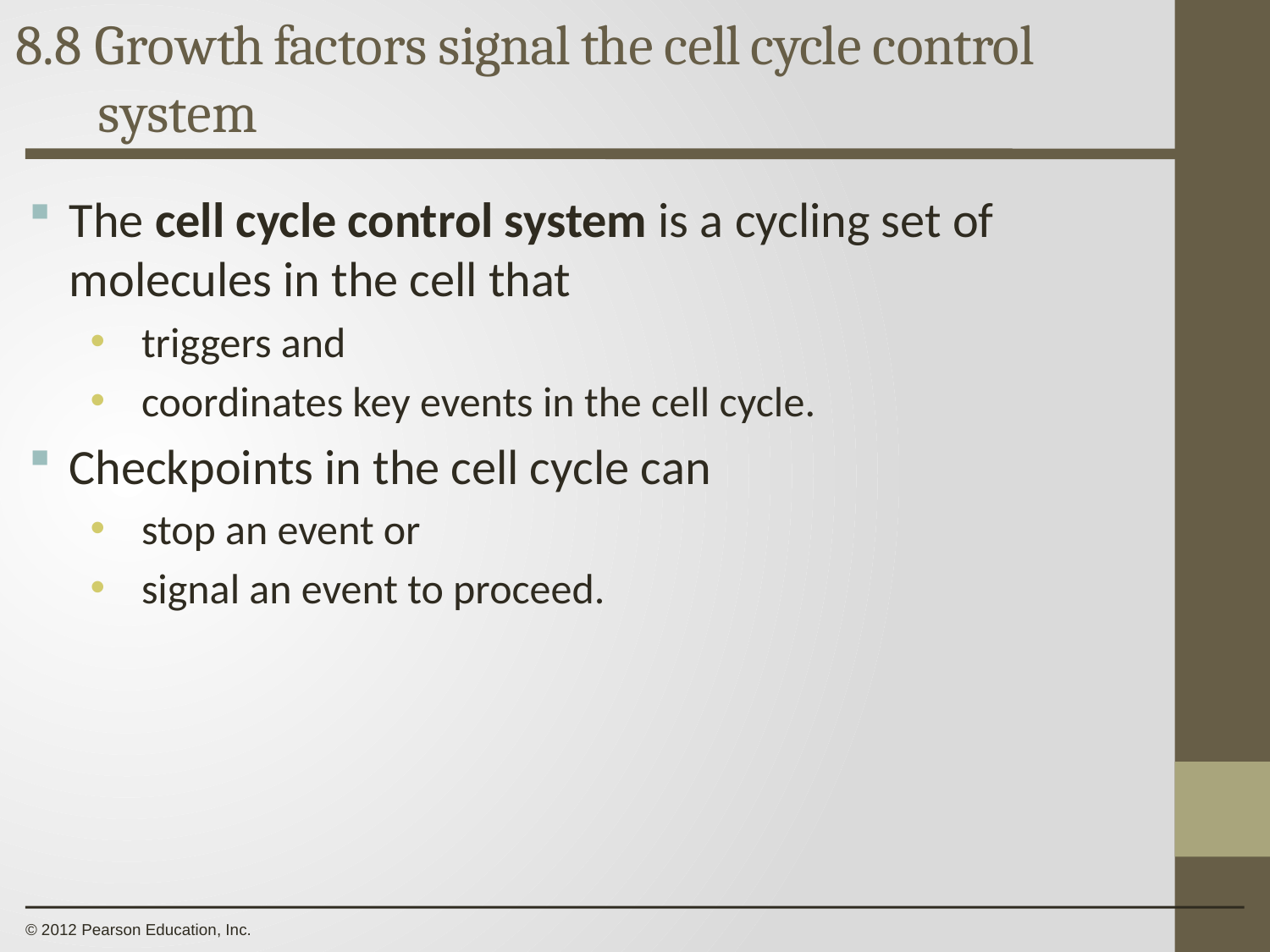

8.8 Growth factors signal the cell cycle control system
0

The cell cycle control system is a cycling set of molecules in the cell that
triggers and
coordinates key events in the cell cycle.
Checkpoints in the cell cycle can
stop an event or
signal an event to proceed.

© 2012 Pearson Education, Inc.